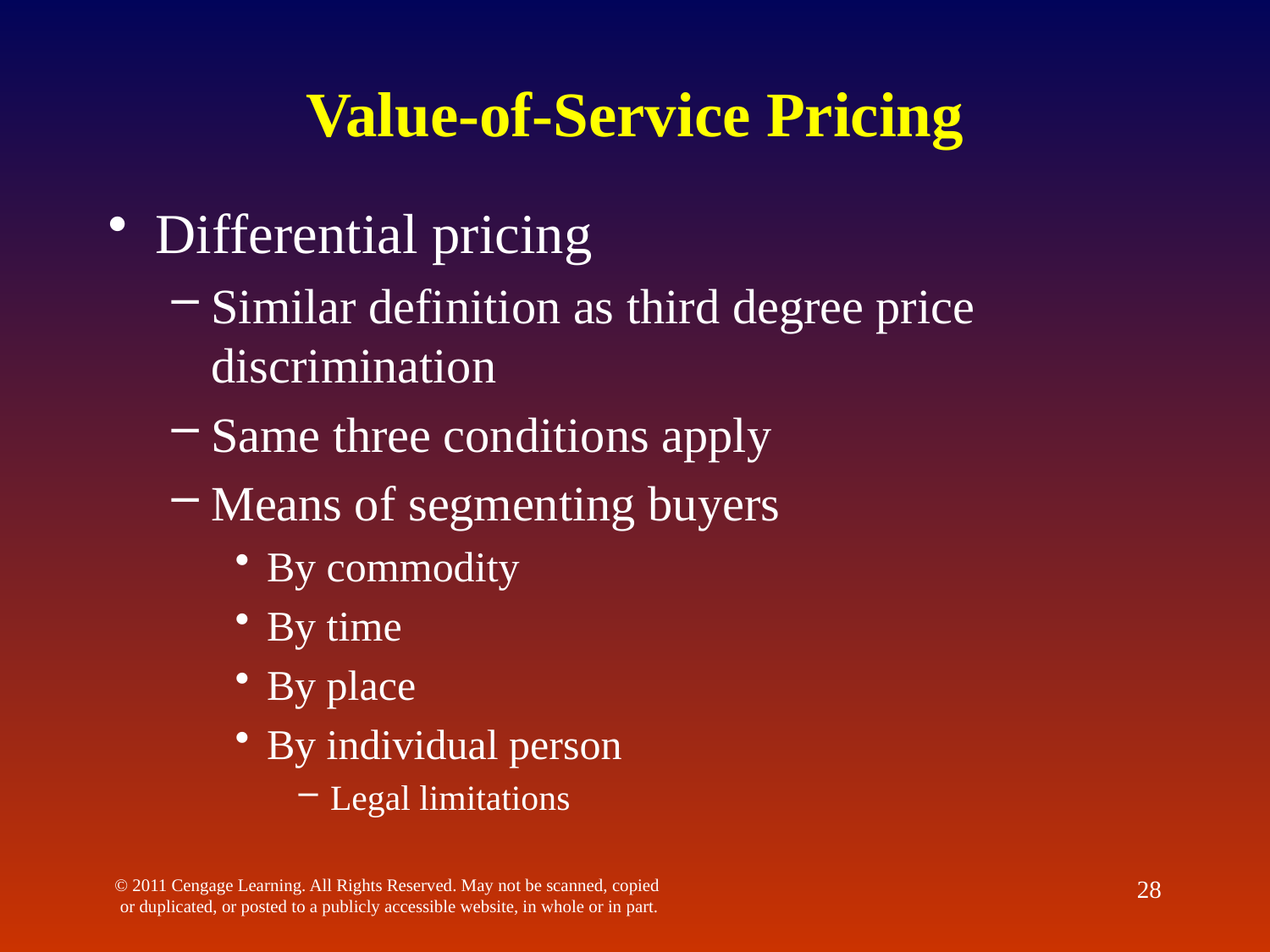

# Value-of-Service Pricing
Differential pricing
Similar definition as third degree price discrimination
Same three conditions apply
Means of segmenting buyers
By commodity
By time
By place
By individual person
Legal limitations
© 2011 Cengage Learning. All Rights Reserved. May not be scanned, copied   or duplicated, or posted to a publicly accessible website, in whole or in part.
28